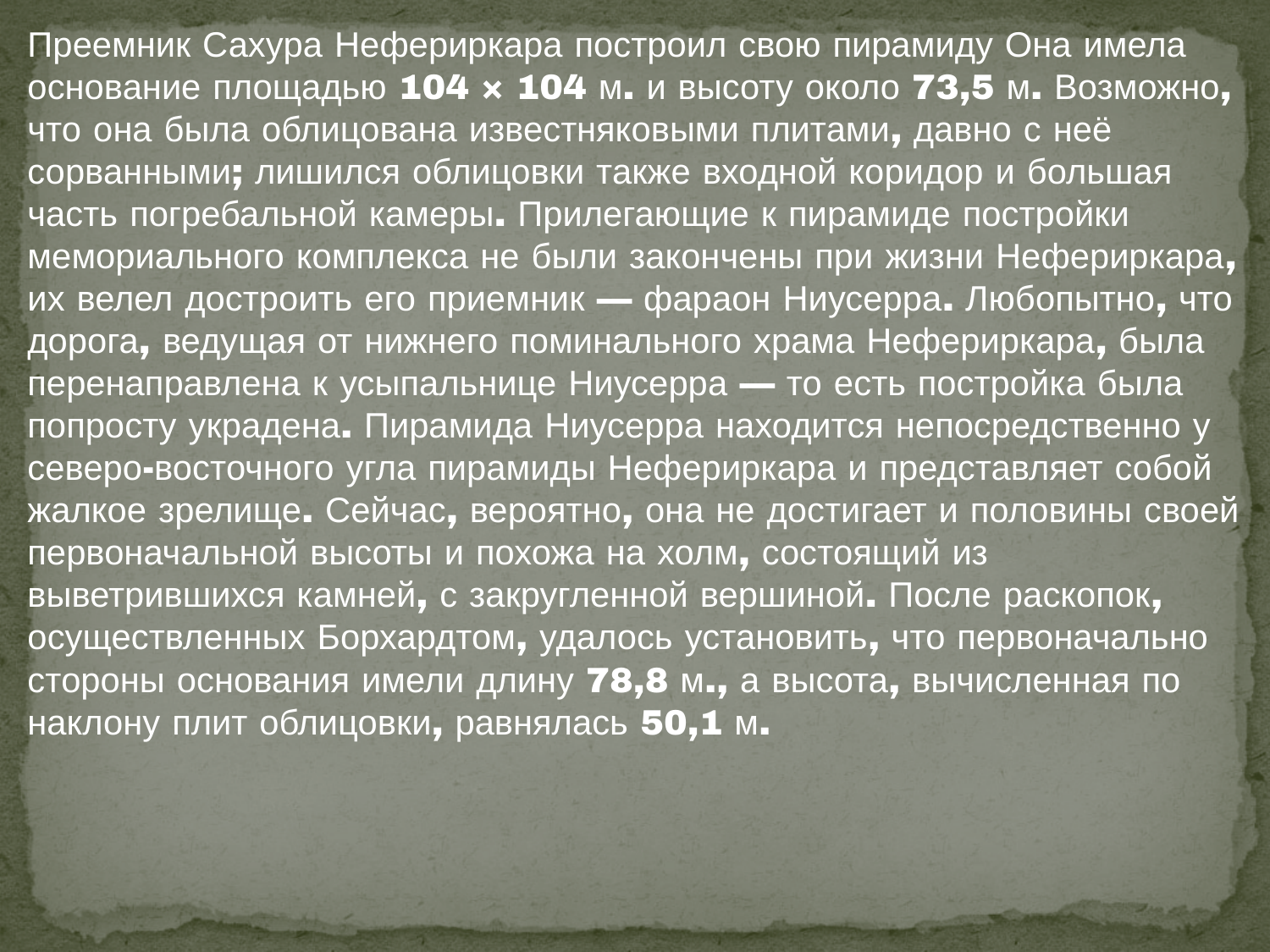

Преемник Сахура Нефериркара построил свою пирамиду Она имела основание площадью 104 × 104 м. и высоту около 73,5 м. Возможно, что она была облицована известняковыми плитами, давно с неё сорванными; лишился облицовки также входной коридор и большая часть погребальной камеры. Прилегающие к пирамиде постройки мемориального комплекса не были закончены при жизни Нефериркара, их велел достроить его приемник — фараон Ниусерра. Любопытно, что дорога, ведущая от нижнего поминального храма Нефериркара, была перенаправлена к усыпальнице Ниусерра — то есть постройка была попросту украдена. Пирамида Ниусерра находится непосредственно у северо-восточного угла пирамиды Нефериркара и представляет собой жалкое зрелище. Сейчас, вероятно, она не достигает и половины своей первоначальной высоты и похожа на холм, состоящий из выветрившихся камней, с закругленной вершиной. После раскопок, осуществленных Борхардтом, удалось установить, что первоначально стороны основания имели длину 78,8 м., а высота, вычисленная по наклону плит облицовки, равнялась 50,1 м.